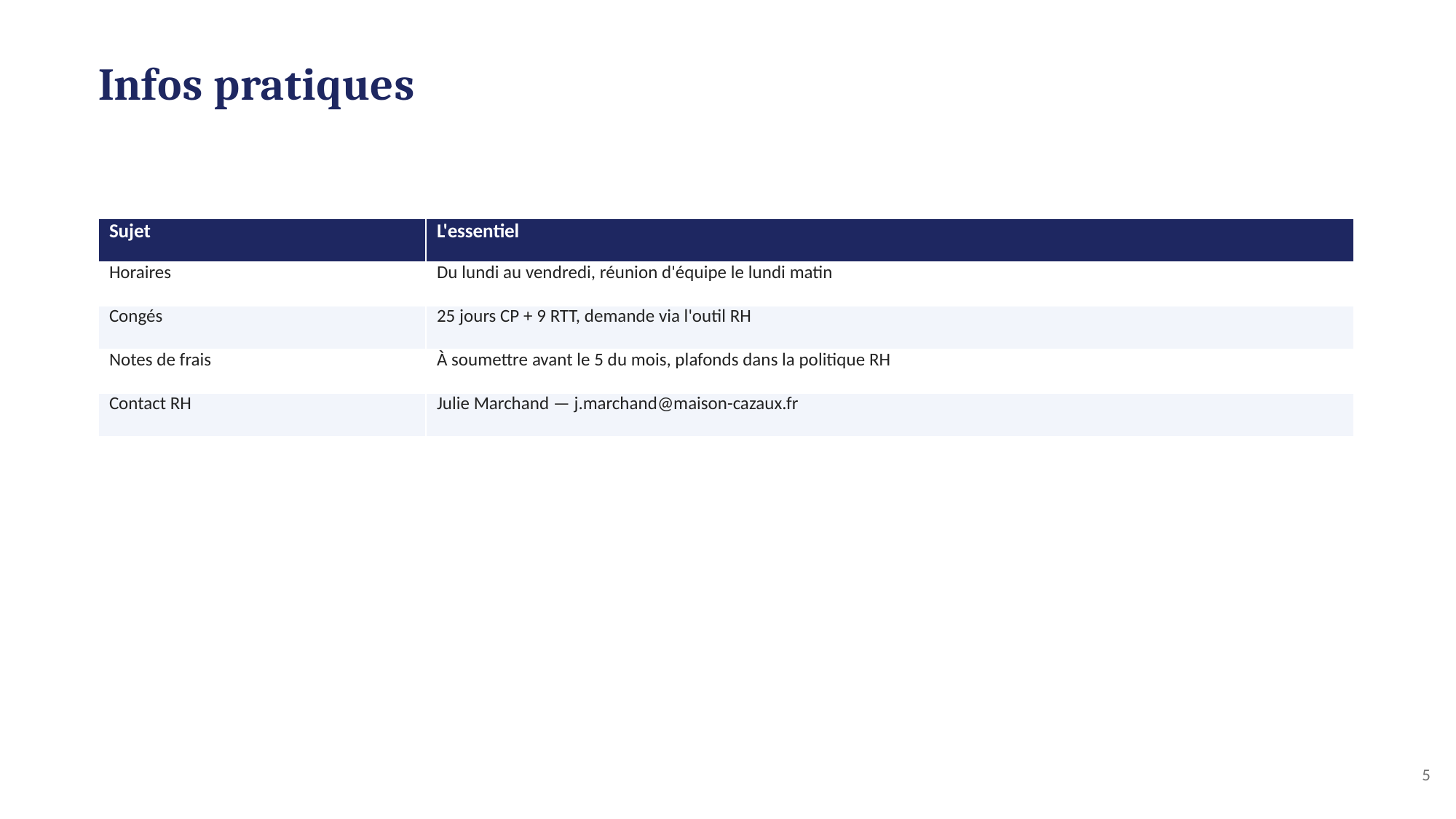

Infos pratiques
| Sujet | L'essentiel |
| --- | --- |
| Horaires | Du lundi au vendredi, réunion d'équipe le lundi matin |
| Congés | 25 jours CP + 9 RTT, demande via l'outil RH |
| Notes de frais | À soumettre avant le 5 du mois, plafonds dans la politique RH |
| Contact RH | Julie Marchand — j.marchand@maison-cazaux.fr |
5